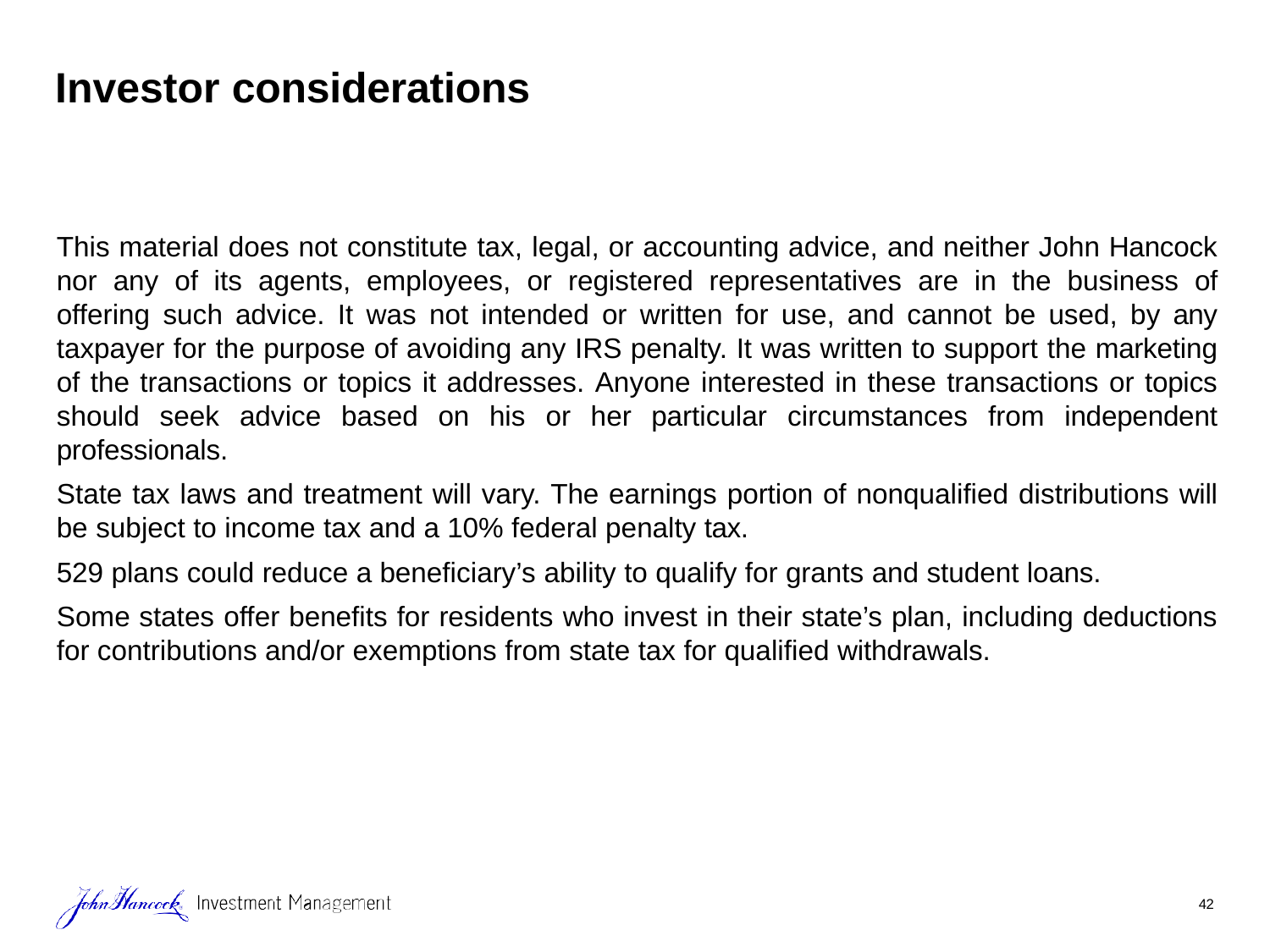

# Investor considerations
This material does not constitute tax, legal, or accounting advice, and neither John Hancock nor any of its agents, employees, or registered representatives are in the business of offering such advice. It was not intended or written for use, and cannot be used, by any taxpayer for the purpose of avoiding any IRS penalty. It was written to support the marketing of the transactions or topics it addresses. Anyone interested in these transactions or topics should  seek  advice  based  on  his  or  her  particular  circumstances  from  independent professionals.
State tax laws and treatment will vary. The earnings portion of nonqualified distributions will be subject to income tax and a 10% federal penalty tax.
529 plans could reduce a beneficiary’s ability to qualify for grants and student loans.
Some states offer benefits for residents who invest in their state’s plan, including deductions for contributions and/or exemptions from state tax for qualified withdrawals.
42